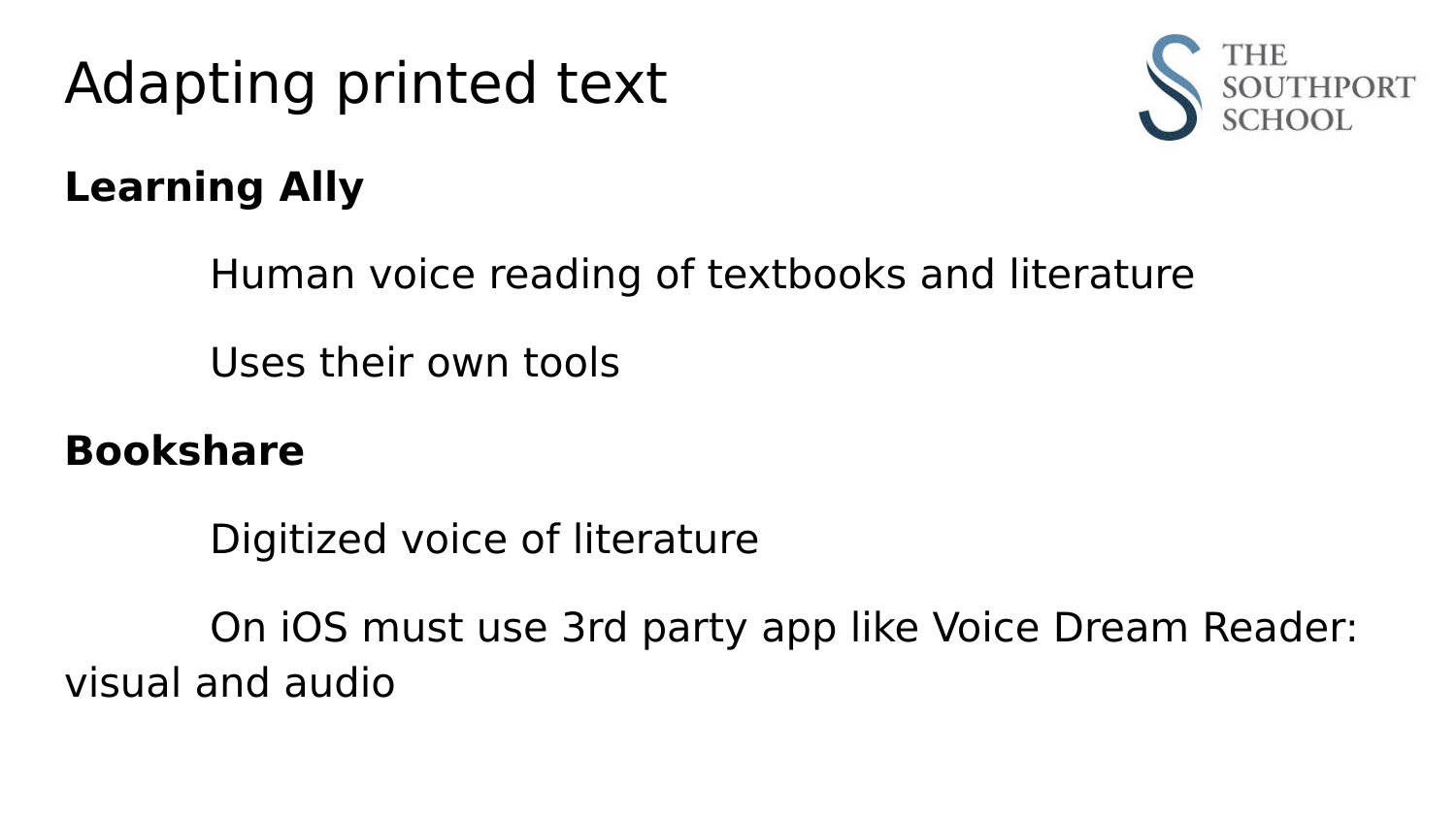

# Adapting printed text
Learning Ally
	Human voice reading of textbooks and literature
	Uses their own tools
Bookshare
	Digitized voice of literature
	On iOS must use 3rd party app like Voice Dream Reader: visual and audio